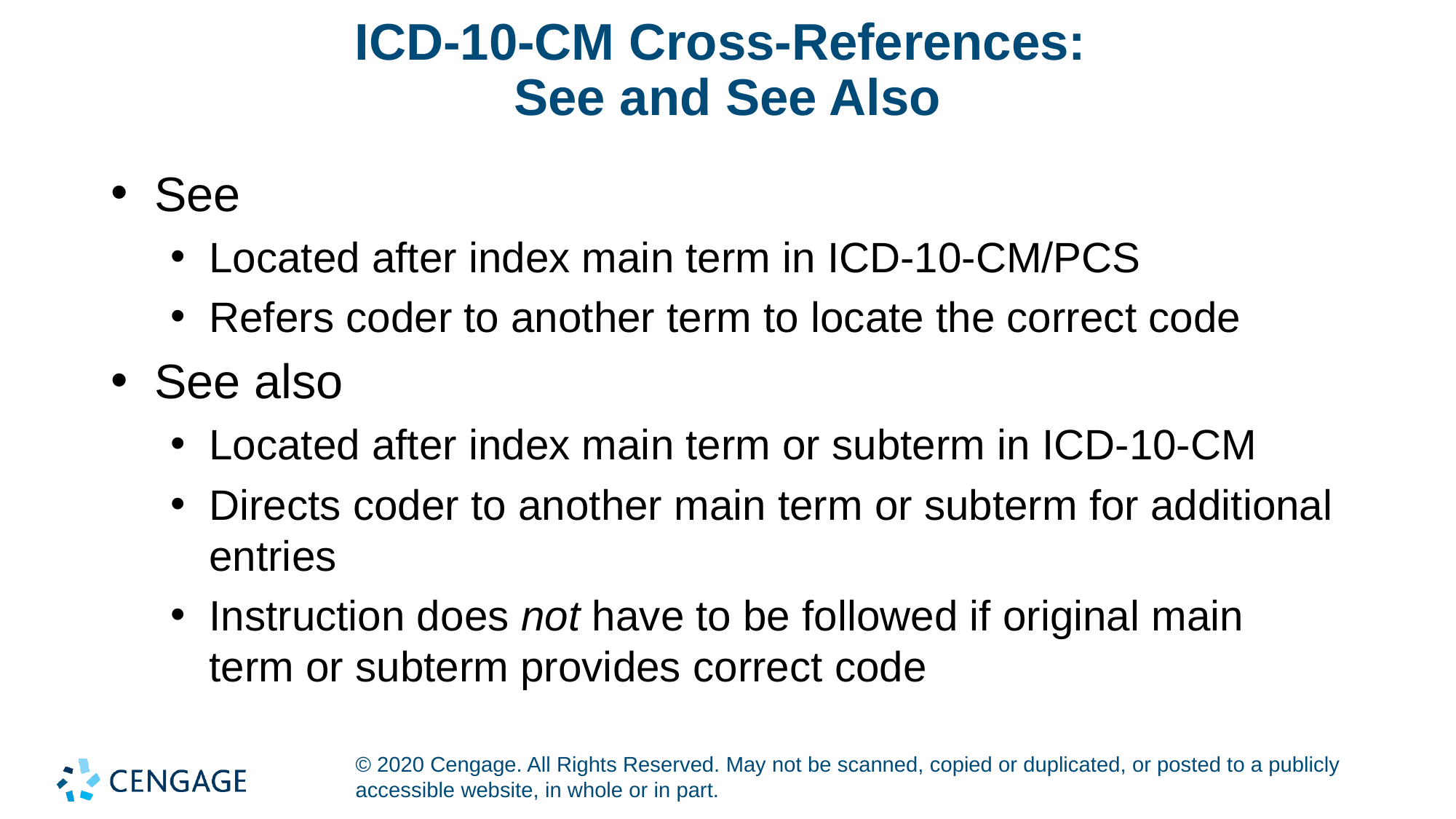

# ICD-10-CM Cross-References: See and See Also
See
Located after index main term in ICD-10-CM/PCS
Refers coder to another term to locate the correct code
See also
Located after index main term or subterm in ICD-10-CM
Directs coder to another main term or subterm for additional entries
Instruction does not have to be followed if original main
term or subterm provides correct code